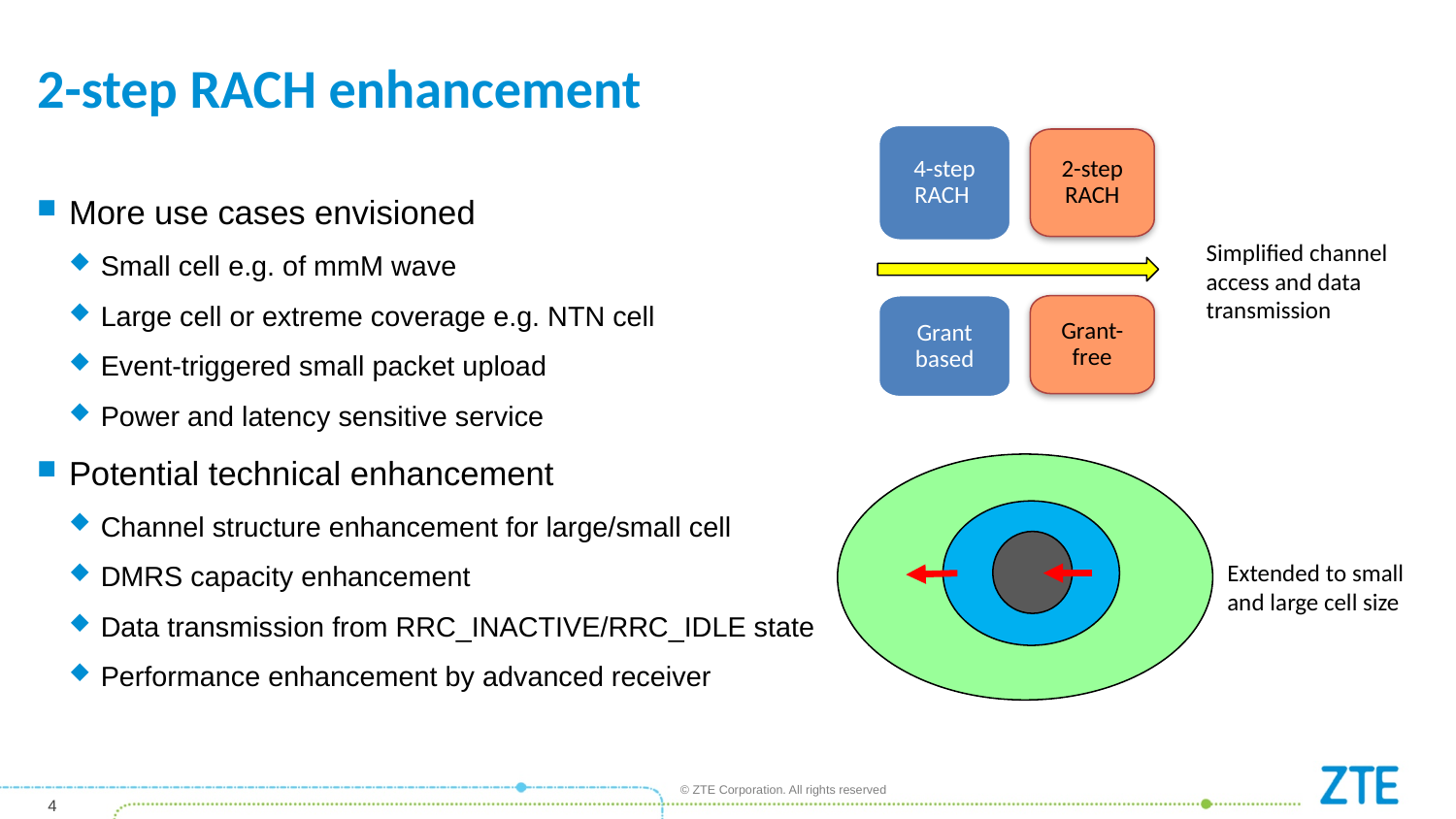

# 2-step RACH enhancement
4-step RACH
2-step RACH
Grant based
Grant-free

More use cases envisioned
Small cell e.g. of mmM wave
Large cell or extreme coverage e.g. NTN cell
Event-triggered small packet upload
Power and latency sensitive service
Potential technical enhancement
Channel structure enhancement for large/small cell
DMRS capacity enhancement
Data transmission from RRC_INACTIVE/RRC_IDLE state
Performance enhancement by advanced receiver

Simplified channel access and data transmission

Extended to small and large cell size